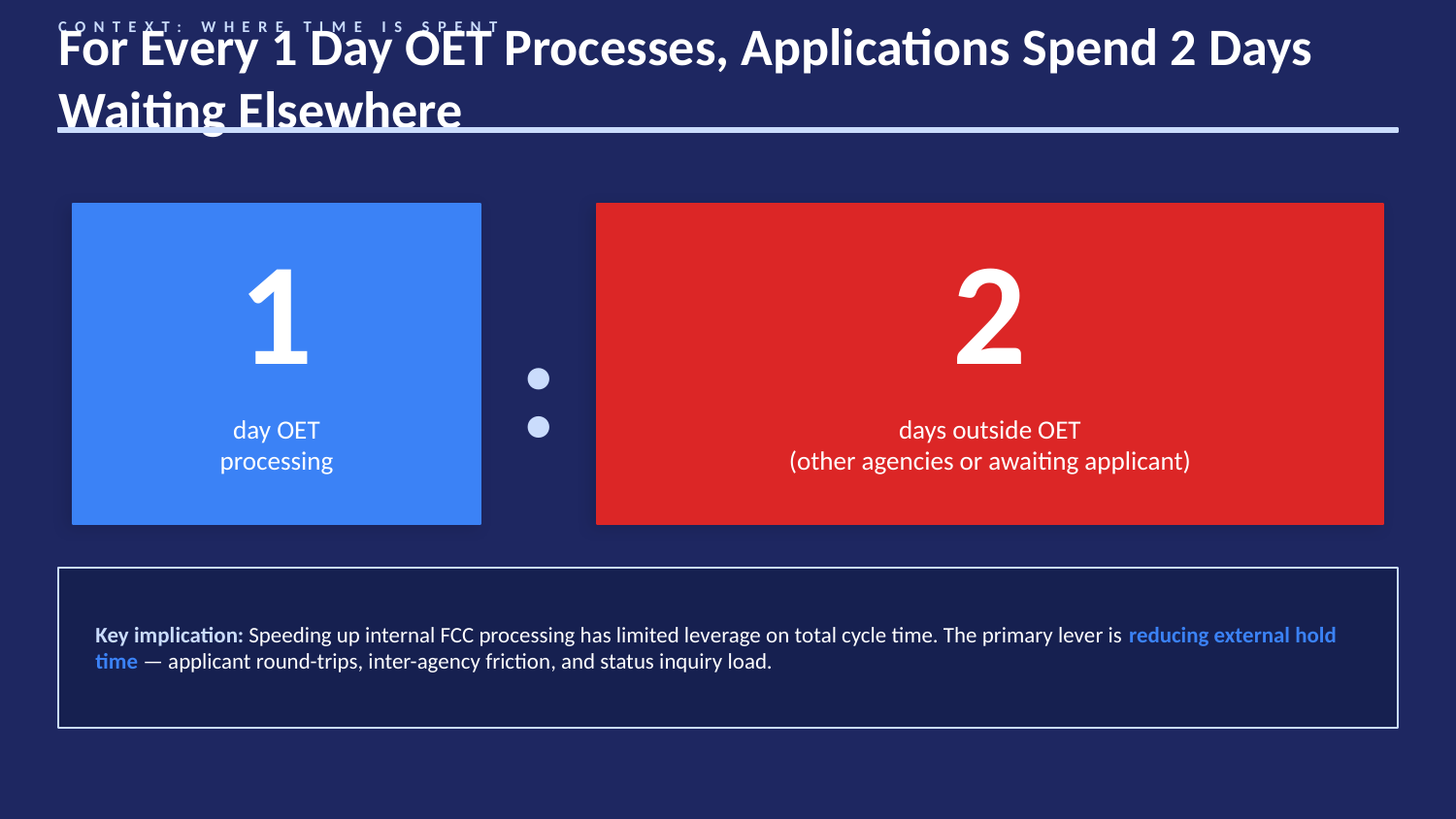

CONTEXT: WHERE TIME IS SPENT
For Every 1 Day OET Processes, Applications Spend 2 Days Waiting Elsewhere

1
2
:
day OET
processing
days outside OET
(other agencies or awaiting applicant)

Key implication: Speeding up internal FCC processing has limited leverage on total cycle time. The primary lever is reducing external hold time — applicant round-trips, inter-agency friction, and status inquiry load.